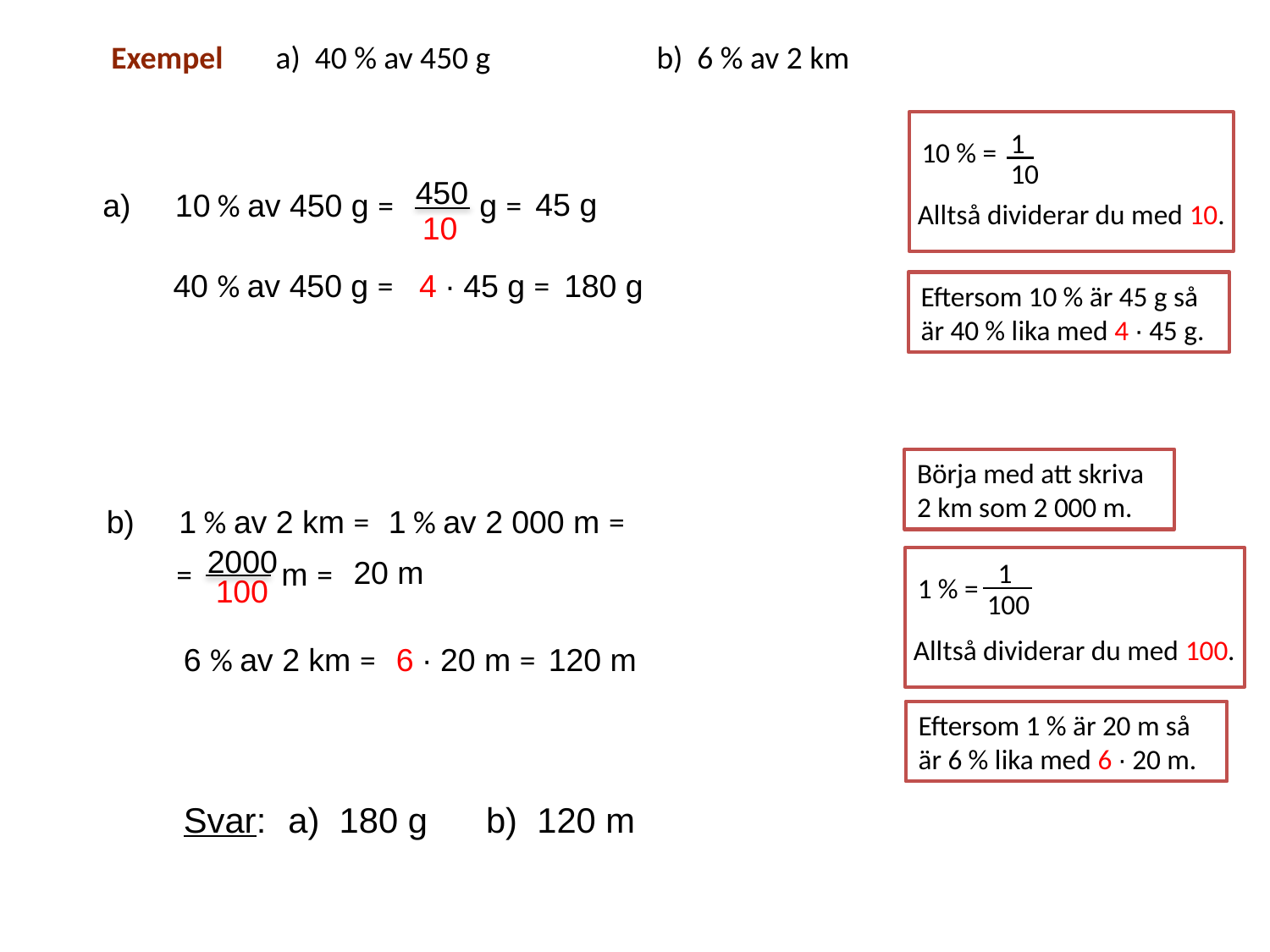

a)  40 % av 450 g 		b)  6 % av 2 km
Exempel

10 % =

1
10
Alltså dividerar du med 10.
450
10
g =
45 g
a)     10 % av 450 g =
40 % av 450 g =
180 g
4 ∙ 45 g =
Eftersom 10 % är 45 g så är 40 % lika med 4 ∙ 45 g.
Börja med att skriva 2 km som 2 000 m.
b)     1 % av 2 km =
1 % av 2 000 m =
2000
100
m =
=
20 m

1 % =

1
100
Alltså dividerar du med 100.
6 ∙ 20 m =
120 m
6 % av 2 km =
Eftersom 1 % är 20 m så är 6 % lika med 6 ∙ 20 m.
Svar:
a)  180 g      b)  120 m